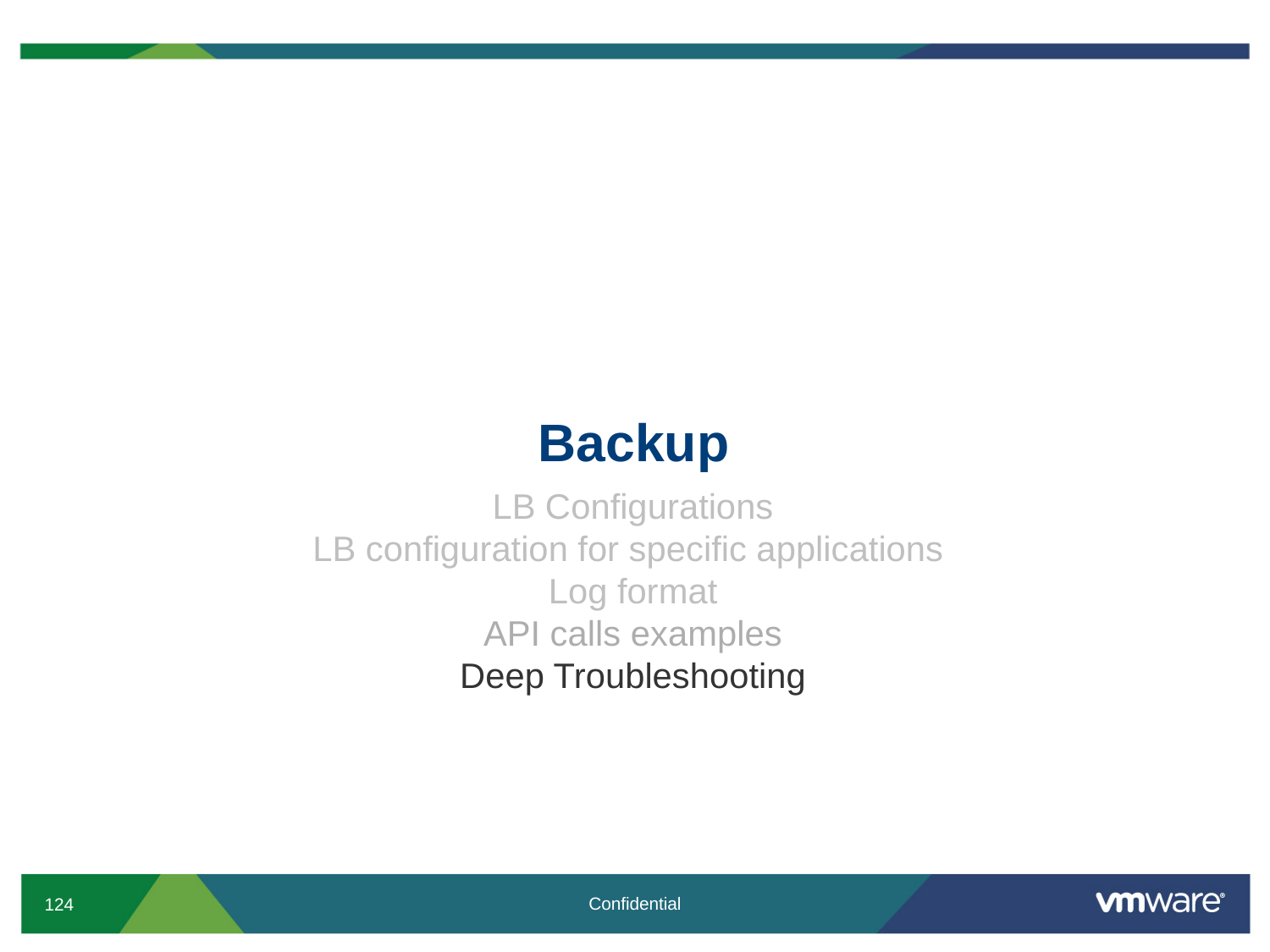

# Backup
LB Configurations
LB configuration for specific applications
Log format
API calls examples
Deep Troubleshooting